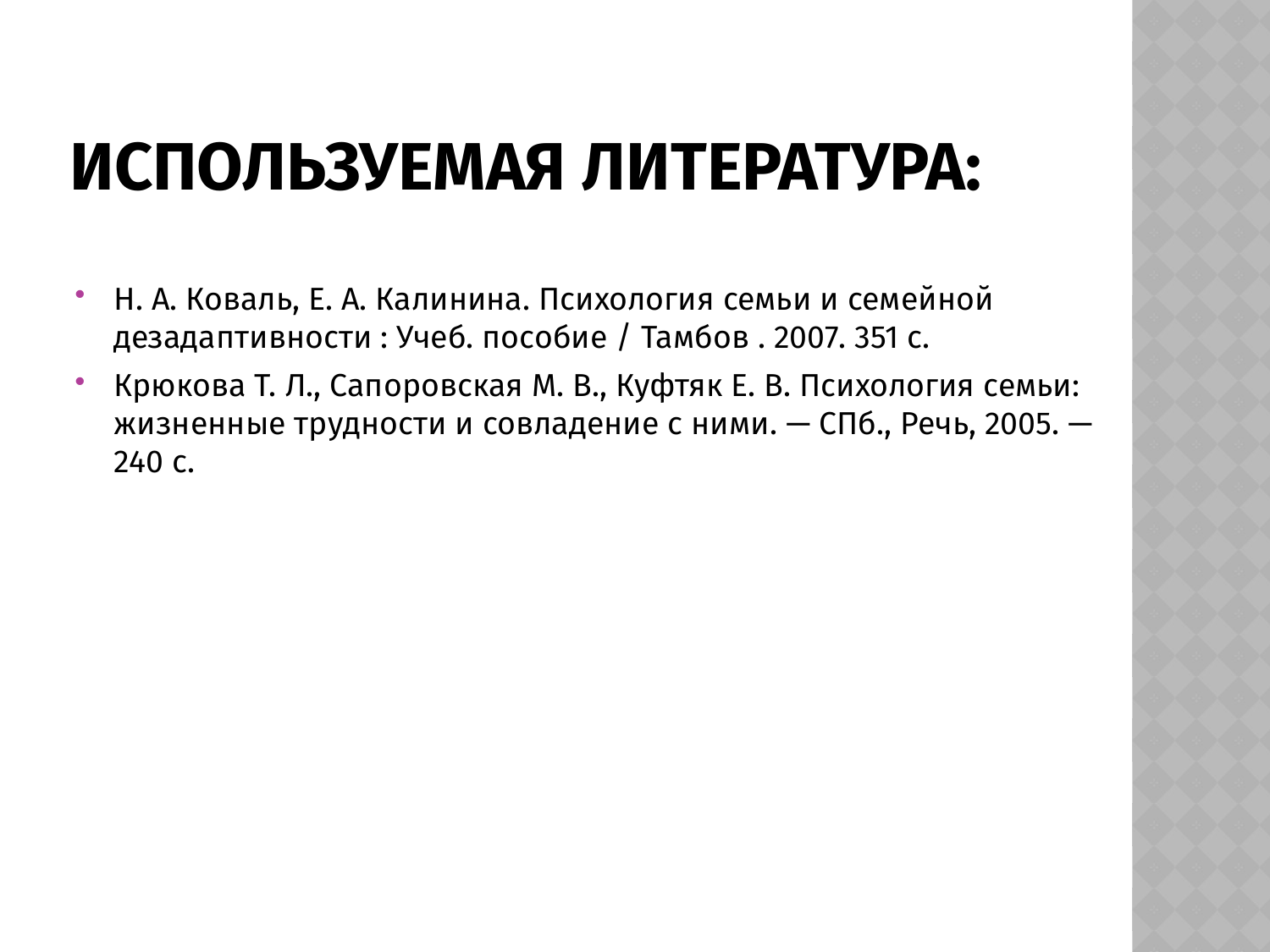

# Используемая литература:

Н. А. Коваль, Е. А. Калинина. Психология семьи и семейной дезадаптивности : Учеб. пособие / Тамбов . 2007. 351 с.
Крюкова Т. Л., Сапоровская М. В., Куфтяк Е. В. Психология семьи: жизненные трудности и совладение с ними. — СПб., Речь, 2005. — 240 с.